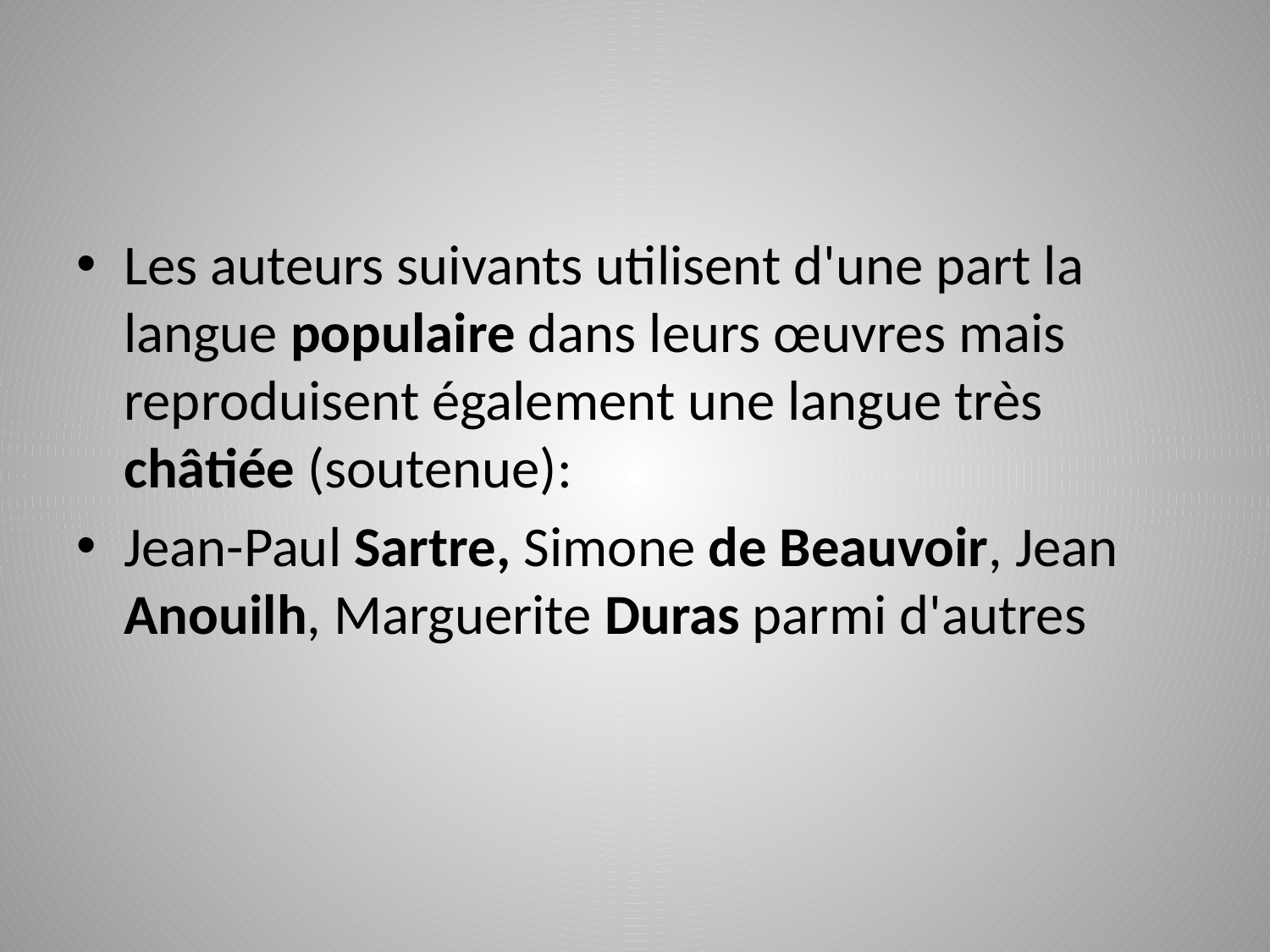

#
Les auteurs suivants utilisent d'une part la langue populaire dans leurs œuvres mais reproduisent également une langue très châtiée (soutenue):
Jean-Paul Sartre, Simone de Beauvoir, Jean Anouilh, Marguerite Duras parmi d'autres